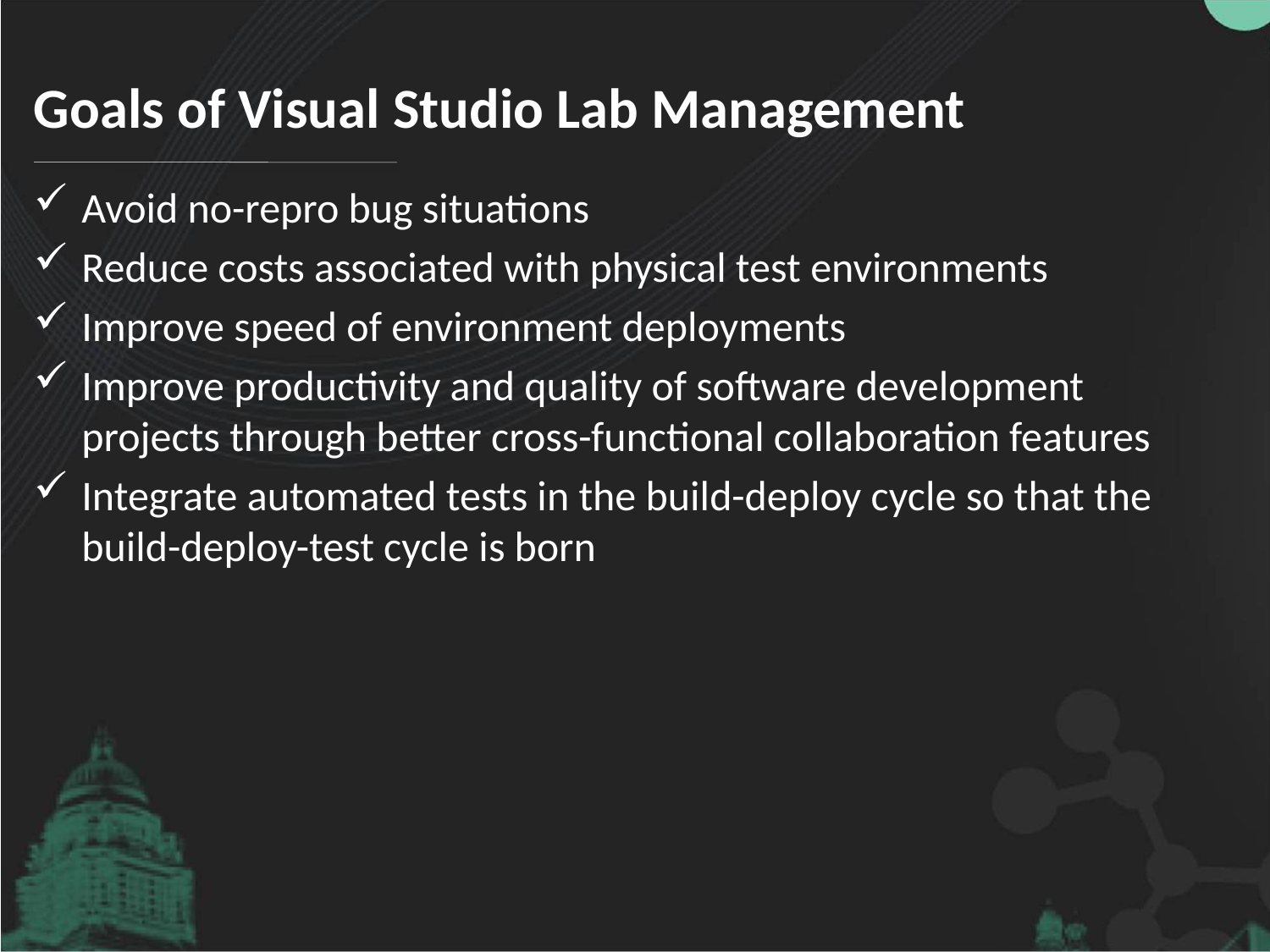

# Goals of Visual Studio Lab Management
Avoid no-repro bug situations
Reduce costs associated with physical test environments
Improve speed of environment deployments
Improve productivity and quality of software development projects through better cross-functional collaboration features
Integrate automated tests in the build-deploy cycle so that the build-deploy-test cycle is born